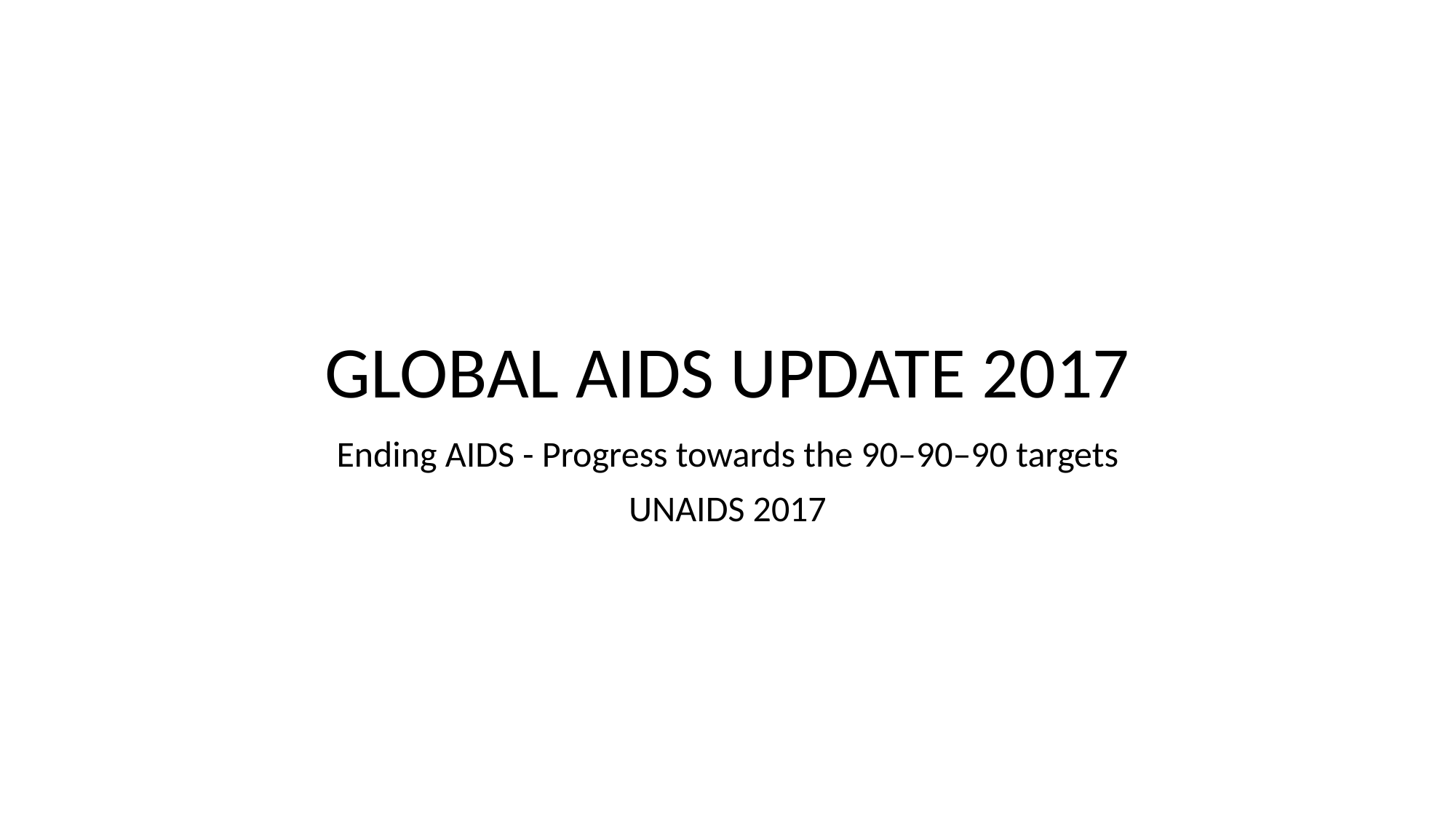

# GLOBAL AIDS UPDATE 2017
Ending AIDS - Progress towards the 90–90–90 targets
UNAIDS 2017